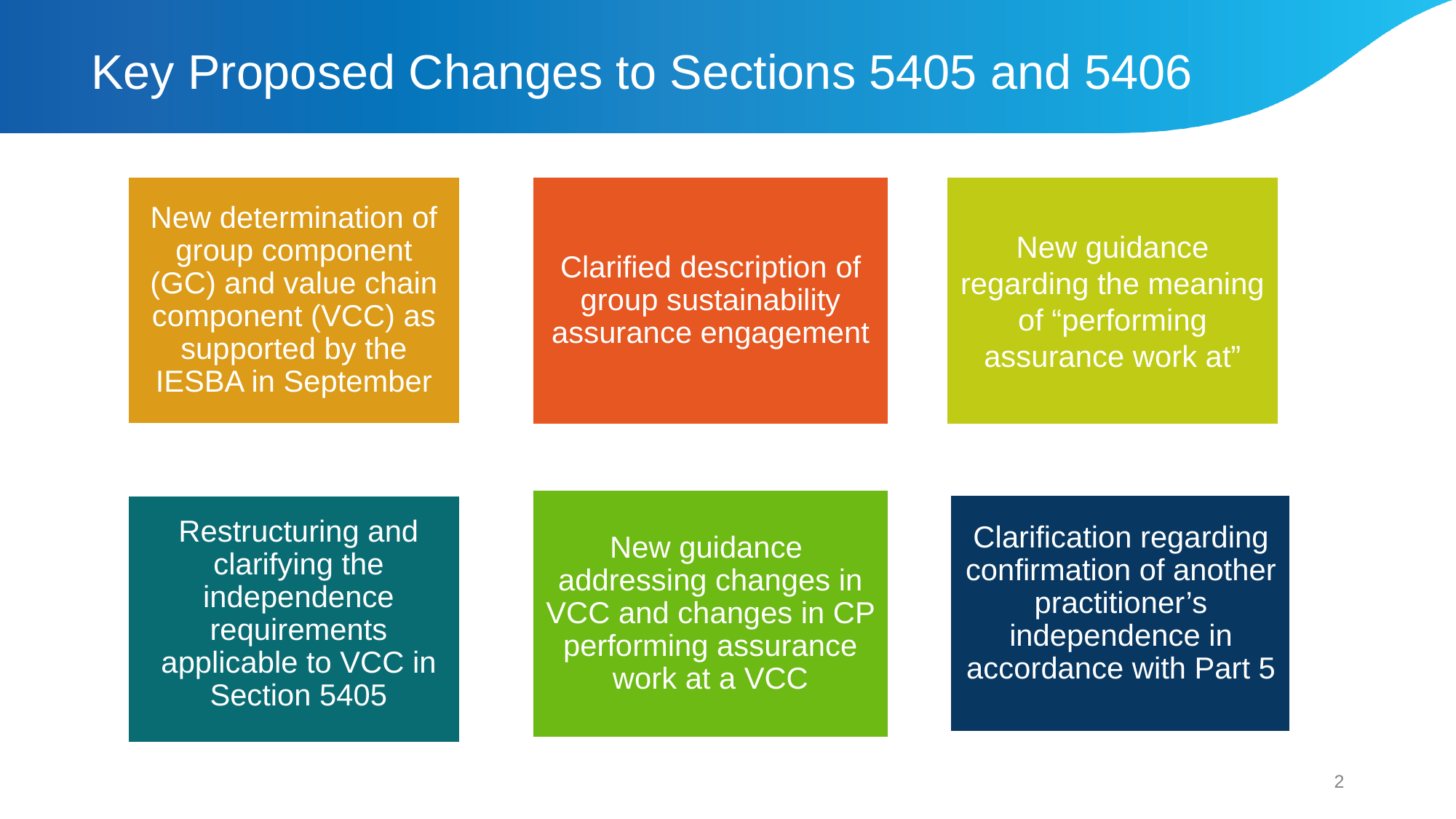

# Key Proposed Changes to Sections 5405 and 5406

New determination of group component (GC) and value chain component (VCC) as supported by the IESBA in September

Clarified description of group sustainability assurance engagement

New guidance regarding the meaning of “performing assurance work at”
Restructuring and clarifying the independence requirements applicable to VCC in Section 5405

Clarification regarding confirmation of another practitioner’s independence in accordance with Part 5

New guidance  addressing changes in VCC and changes in CP performing assurance work at a VCC
2